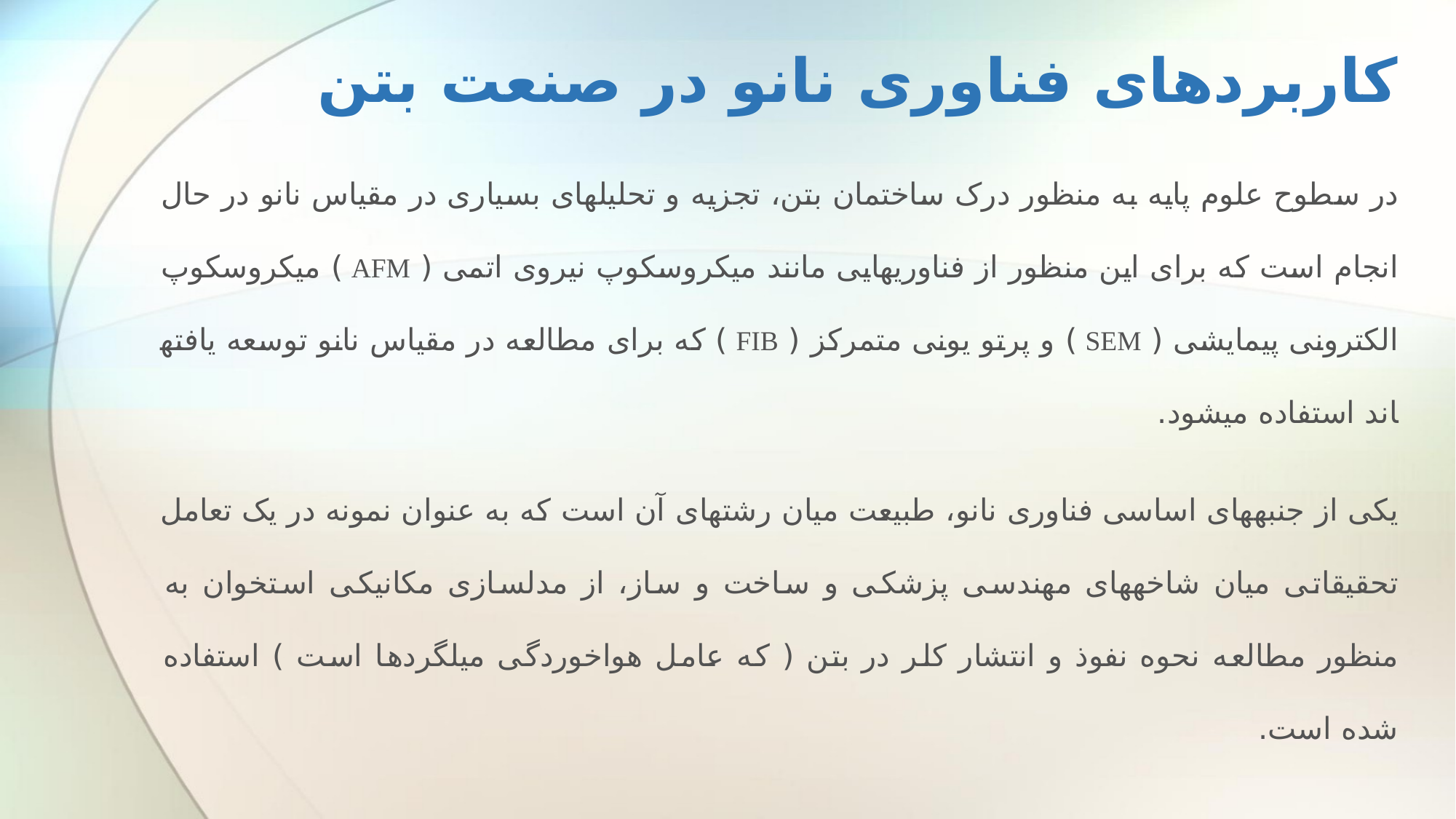

# کاربردهای فناوری نانو در صنعت بتن
در سطوح علوم پایه به منظور درک ساختمان بتن، تجزیه و تحلیل­های بسیاری در مقیاس نانو در حال انجام است که برای این منظور از فناوری­هایی مانند میکروسکوپ نیروی اتمی ( AFM ) میکروسکوپ الکترونی پیمایشی ( SEM ) و پرتو یونی متمرکز ( FIB ) که برای مطالعه در مقیاس نانو توسعه یافته­اند استفاده می­شود.
یکی از جنبه­های اساسی فناوری نانو، طبیعت میان رشته­ای آن است که به عنوان نمونه در یک تعامل تحقیقاتی میان شاخه­های مهندسی پزشکی و ساخت و ساز، از مدلسازی مکانیکی استخوان به منظور مطالعه نحوه نفوذ و انتشار کلر در بتن ( که عامل هواخوردگی میلگردها است ) استفاده شده است.